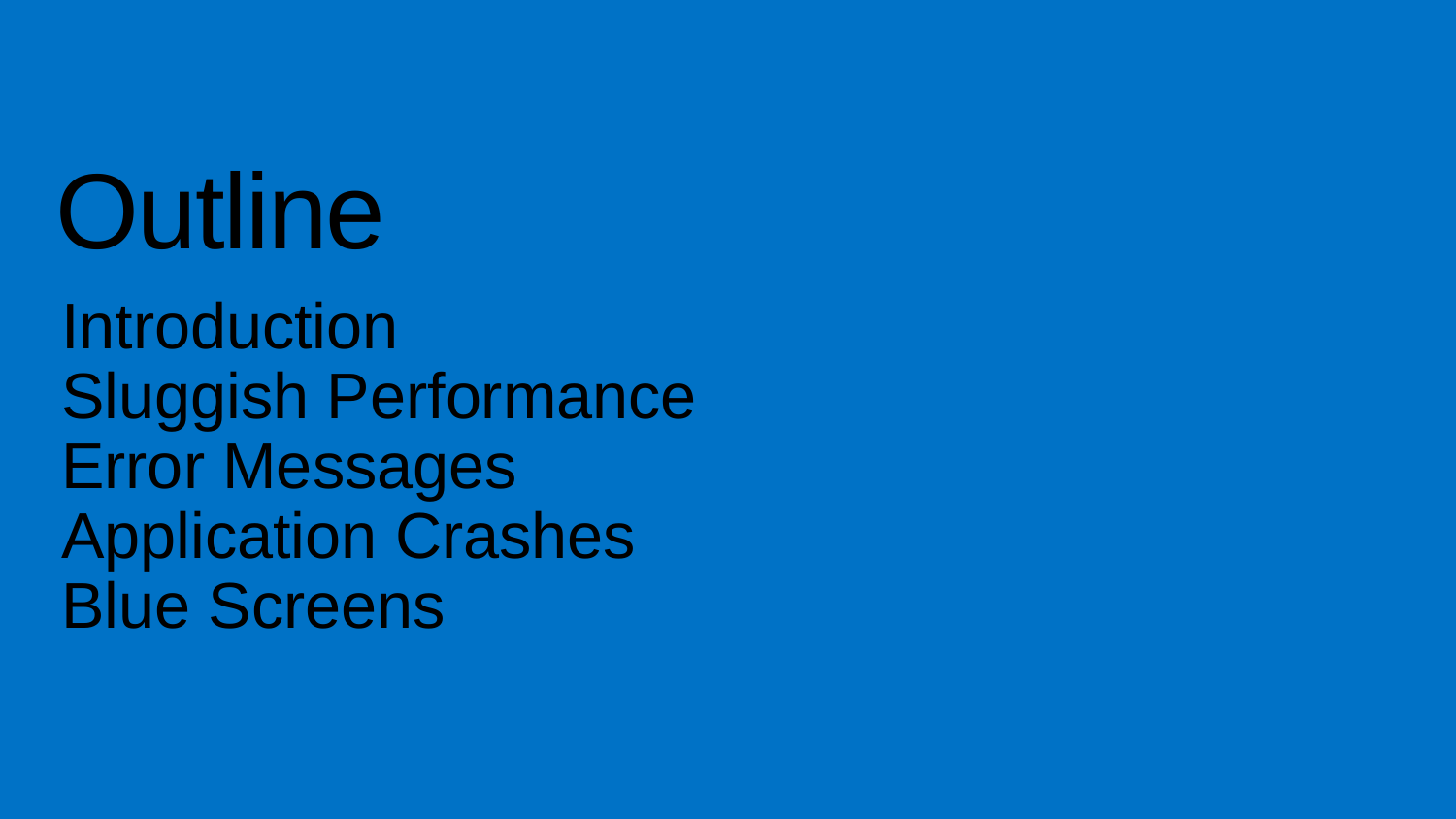

# Outline
Introduction
Sluggish Performance
Error Messages
Application Crashes
Blue Screens